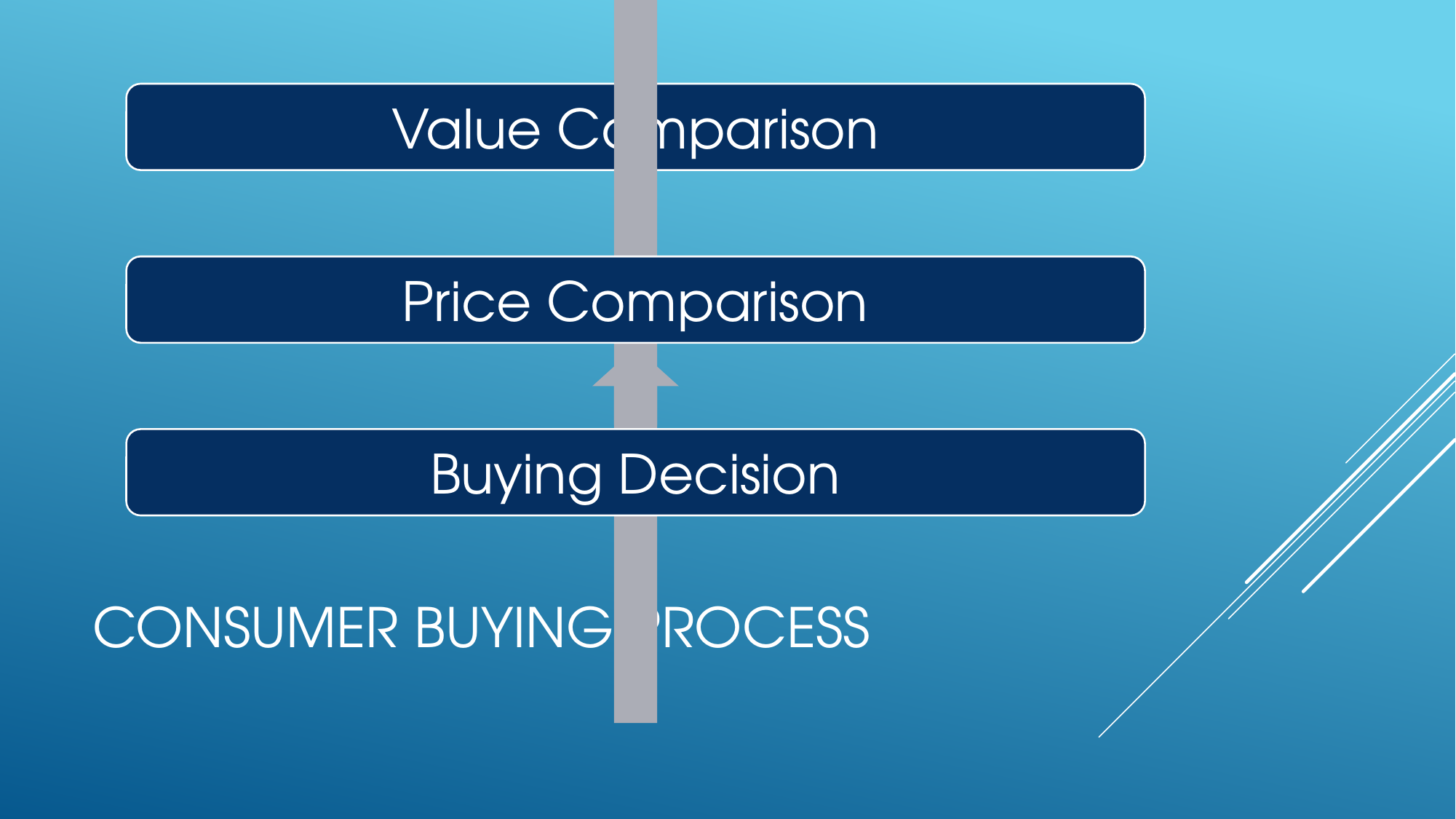

Value Comparison
Price Comparison
Buying Decision
# Consumer buying process